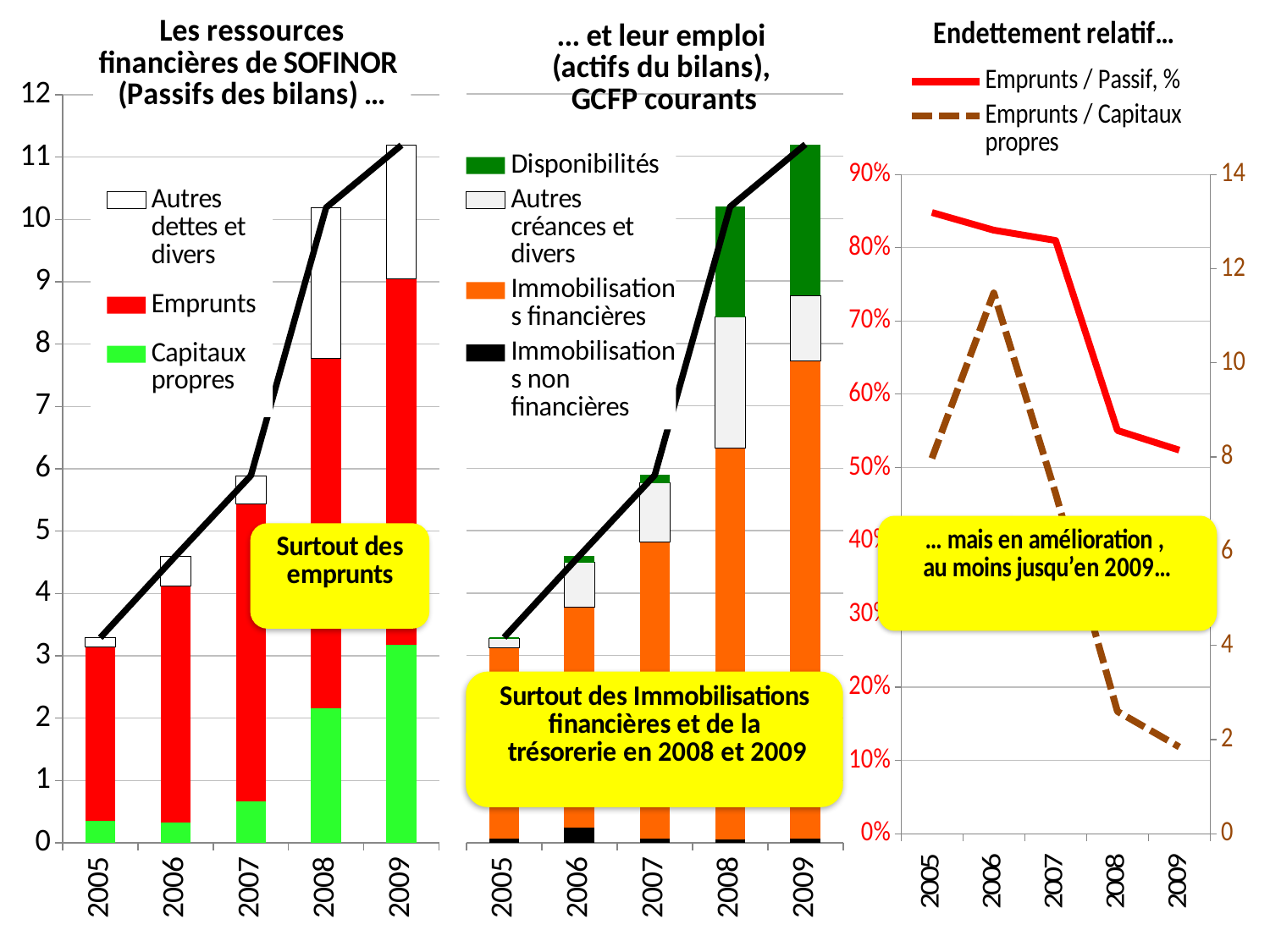

### Chart: Les ressources financières de SOFINOR
(Passifs des bilans) …

| Category | Capitaux propres | Emprunts | Autres dettes et divers | Total passif |
|---|---|---|---|---|
| 2005.0 | 0.35 | 2.79 | 0.15 | 3.29 |
| 2006.0 | 0.33 | 3.79 | 0.48 | 4.6 |
| 2007.0 | 0.66 | 4.77 | 0.459999999999999 | 5.89 |
| 2008.0 | 2.16 | 5.609999999999998 | 2.42 | 10.19 |
| 2009.0 | 3.18 | 5.859999999999998 | 2.15 | 11.19 |

### Chart: ... et leur emploi
(actifs du bilans),
GCFP courants

| Category | Immobilisations non financières | Immobilisations financières | Autres créances et divers | Disponibilités | Total actif |
|---|---|---|---|---|---|
| 2005.0 | 0.0699999999999998 | 3.06 | 0.141 | 0.019 | 3.29 |
| 2006.0 | 0.24 | 3.54 | 0.708 | 0.112 | 4.6 |
| 2007.0 | 0.0700000000000003 | 4.75 | 0.944999999999999 | 0.125 | 5.89 |
| 2008.0 | 0.0600000000000005 | 6.27 | 2.089999999999999 | 1.77 | 10.19 |
| 2009.0 | 0.0699999999999994 | 7.649999999999998 | 1.05 | 2.42 | 11.19 |

### Chart: Endettement relatif…

| Category | Emprunts / Passif, % | Emprunts / Capitaux propres |
|---|---|---|
| 2005.0 | 0.848024316109422 | 7.971428571428572 |
| 2006.0 | 0.823913043478261 | 11.48484848484848 |
| 2007.0 | 0.809847198641766 | 7.227272727272727 |
| 2008.0 | 0.55053974484789 | 2.597222222222222 |
| 2009.0 | 0.523681858802502 | 1.842767295597484 |